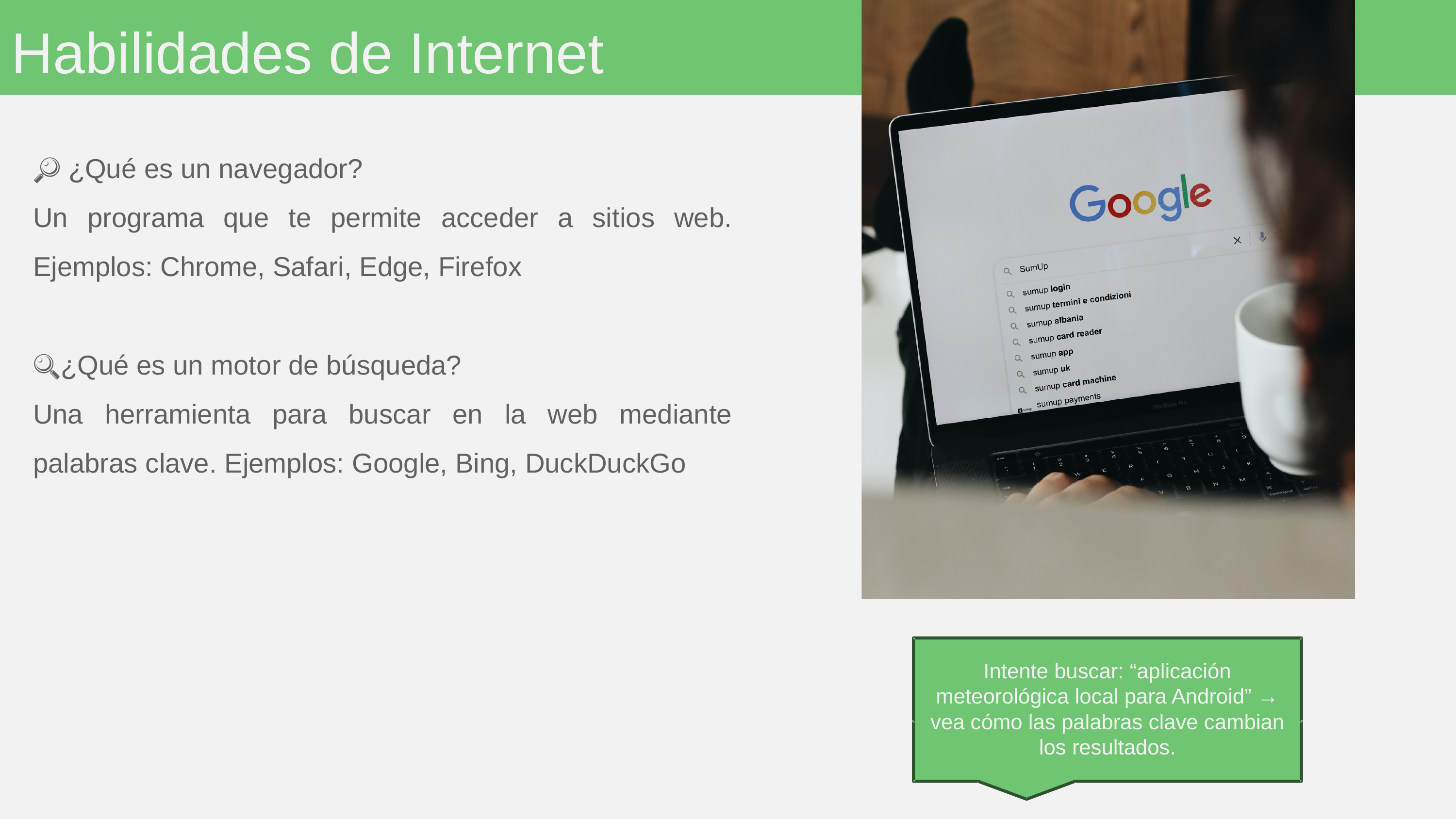

Habilidades de Internet
🔎 ¿Qué es un navegador?
Un programa que te permite acceder a sitios web. Ejemplos: Chrome, Safari, Edge, Firefox

🔍¿Qué es un motor de búsqueda?
Una herramienta para buscar en la web mediante palabras clave. Ejemplos: Google, Bing, DuckDuckGo

Intente buscar: “aplicación meteorológica local para Android” → vea cómo las palabras clave cambian los resultados.